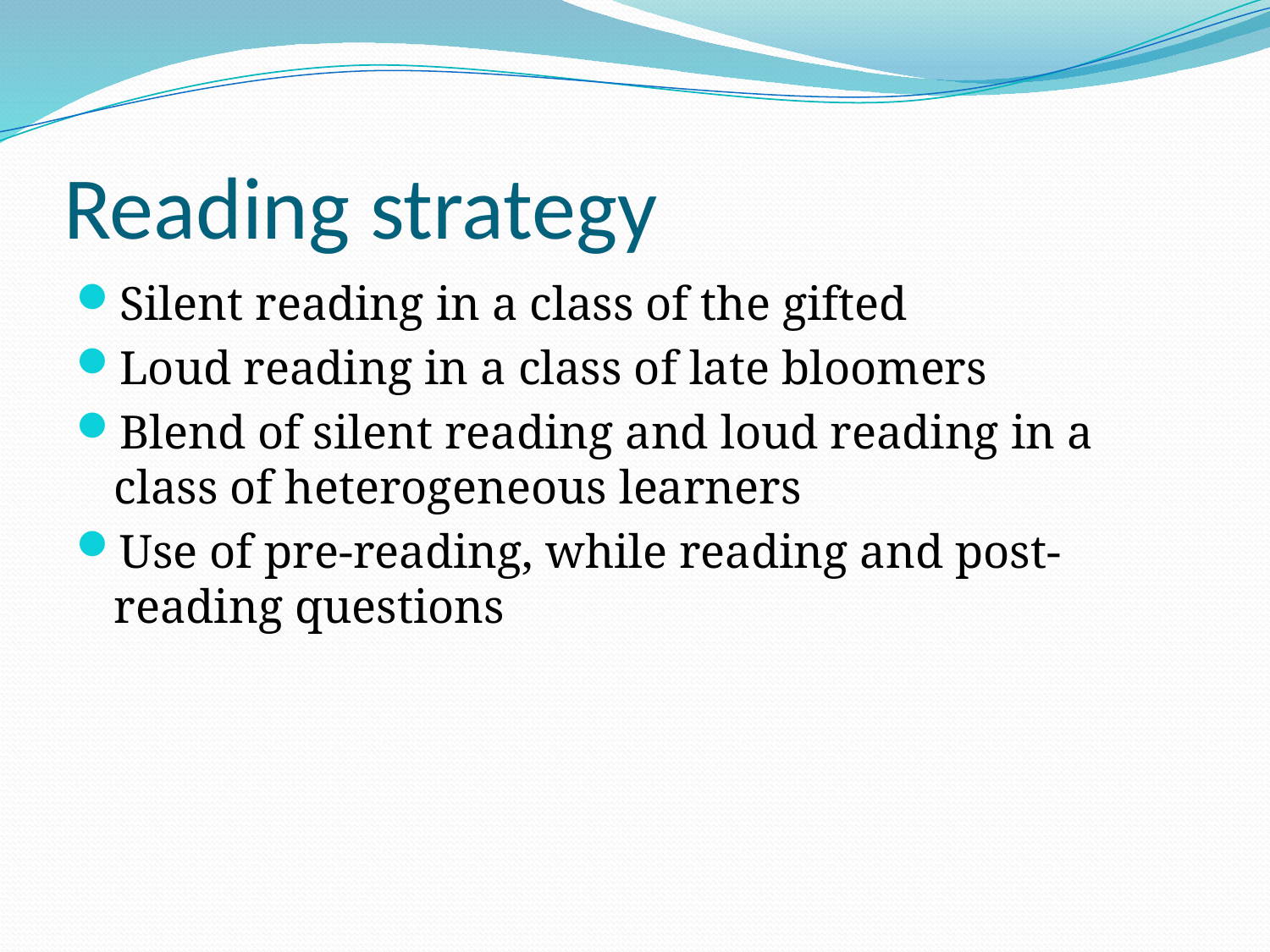

# Reading strategy
Silent reading in a class of the gifted
Loud reading in a class of late bloomers
Blend of silent reading and loud reading in a class of heterogeneous learners
Use of pre-reading, while reading and post-reading questions